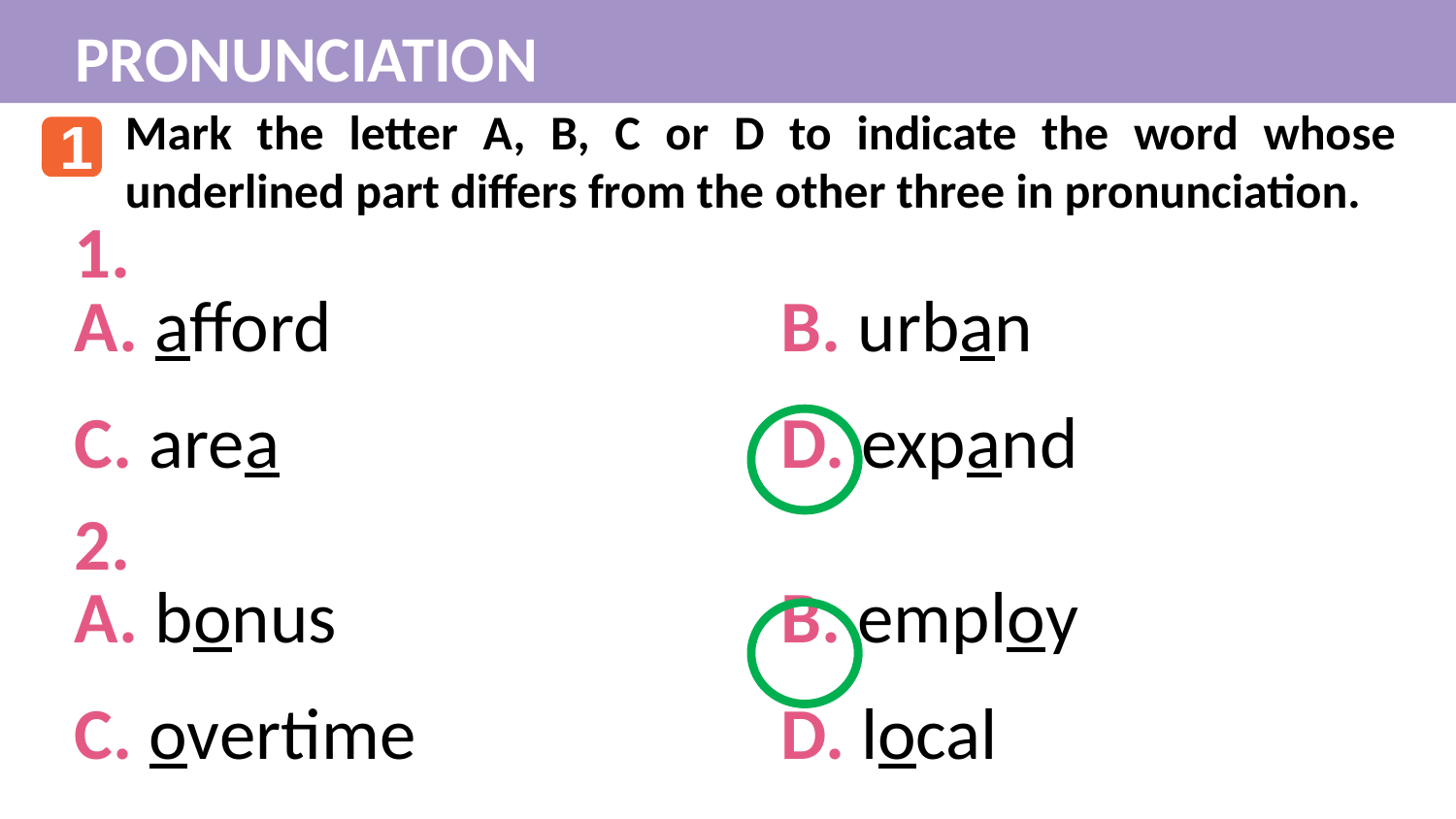

PRONUNCIATION
Mark the letter A, B, C or D to indicate the word whose underlined part differs from the other three in pronunciation.
1

| 1. A. afford | B. urban |
| --- | --- |
| C. area | D. expand |
| 2. A. bonus | B. employ |
| C. overtime | D. local |